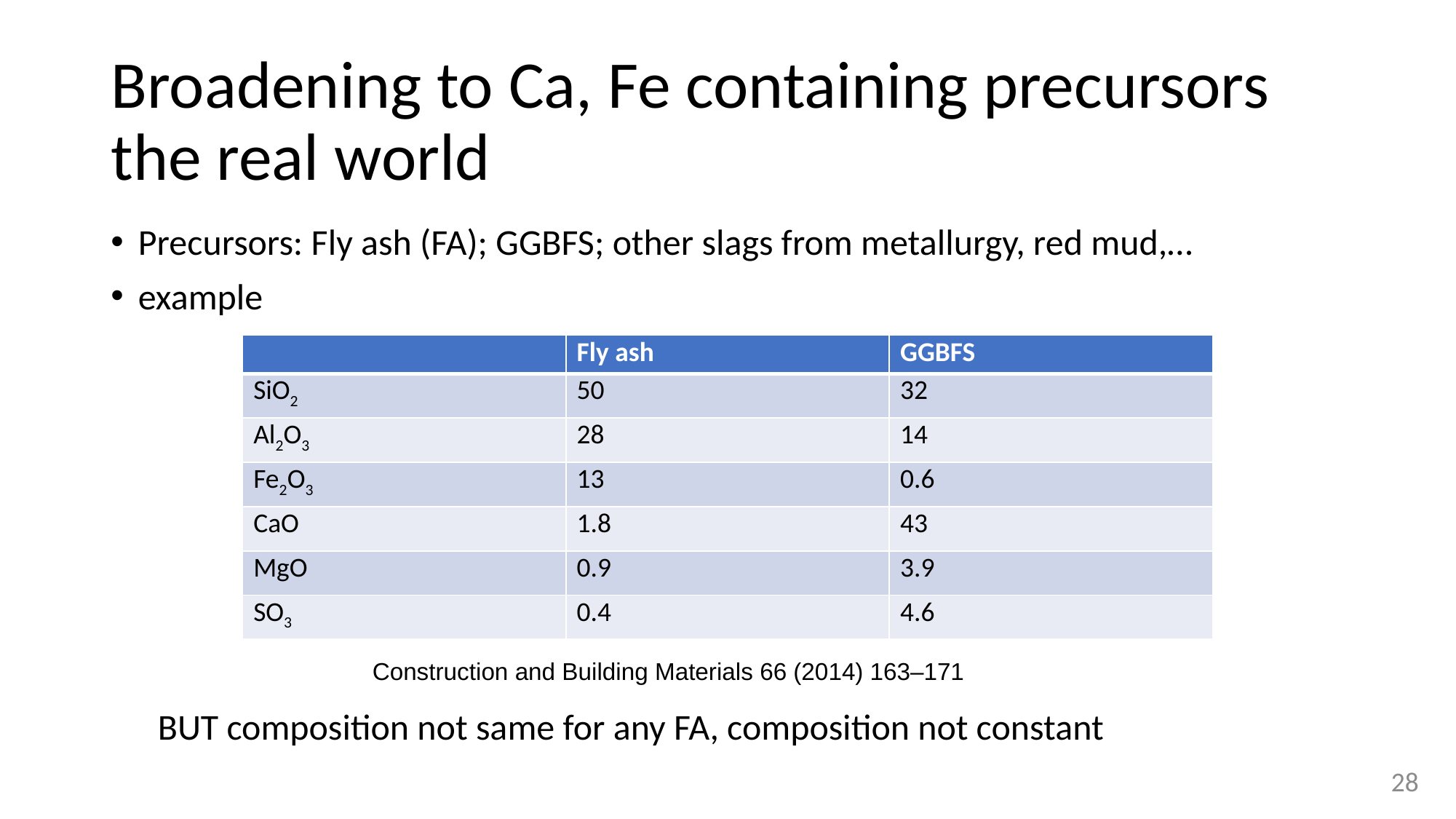

# Broadening to Ca, Fe containing precursors the real world
Precursors: Fly ash (FA); GGBFS; other slags from metallurgy, red mud,…
example

|  | Fly ash | GGBFS |
| --- | --- | --- |
| SiO2 | 50 | 32 |
| Al2O3 | 28 | 14 |
| Fe2O3 | 13 | 0.6 |
| CaO | 1.8 | 43 |
| MgO | 0.9 | 3.9 |
| SO3 | 0.4 | 4.6 |
Construction and Building Materials 66 (2014) 163–171
BUT composition not same for any FA, composition not constant
28